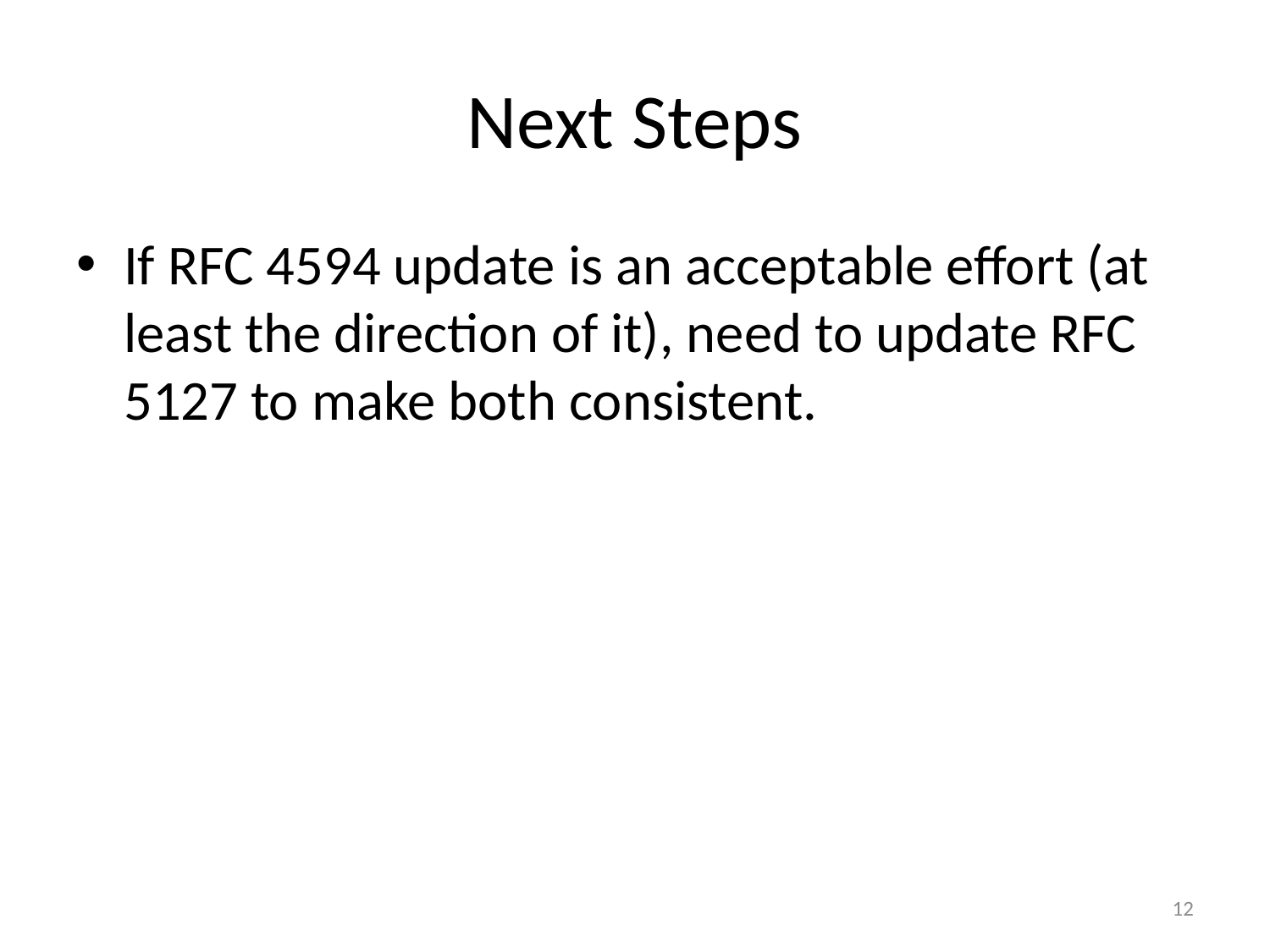

# Next Steps
If RFC 4594 update is an acceptable effort (at least the direction of it), need to update RFC 5127 to make both consistent.

12